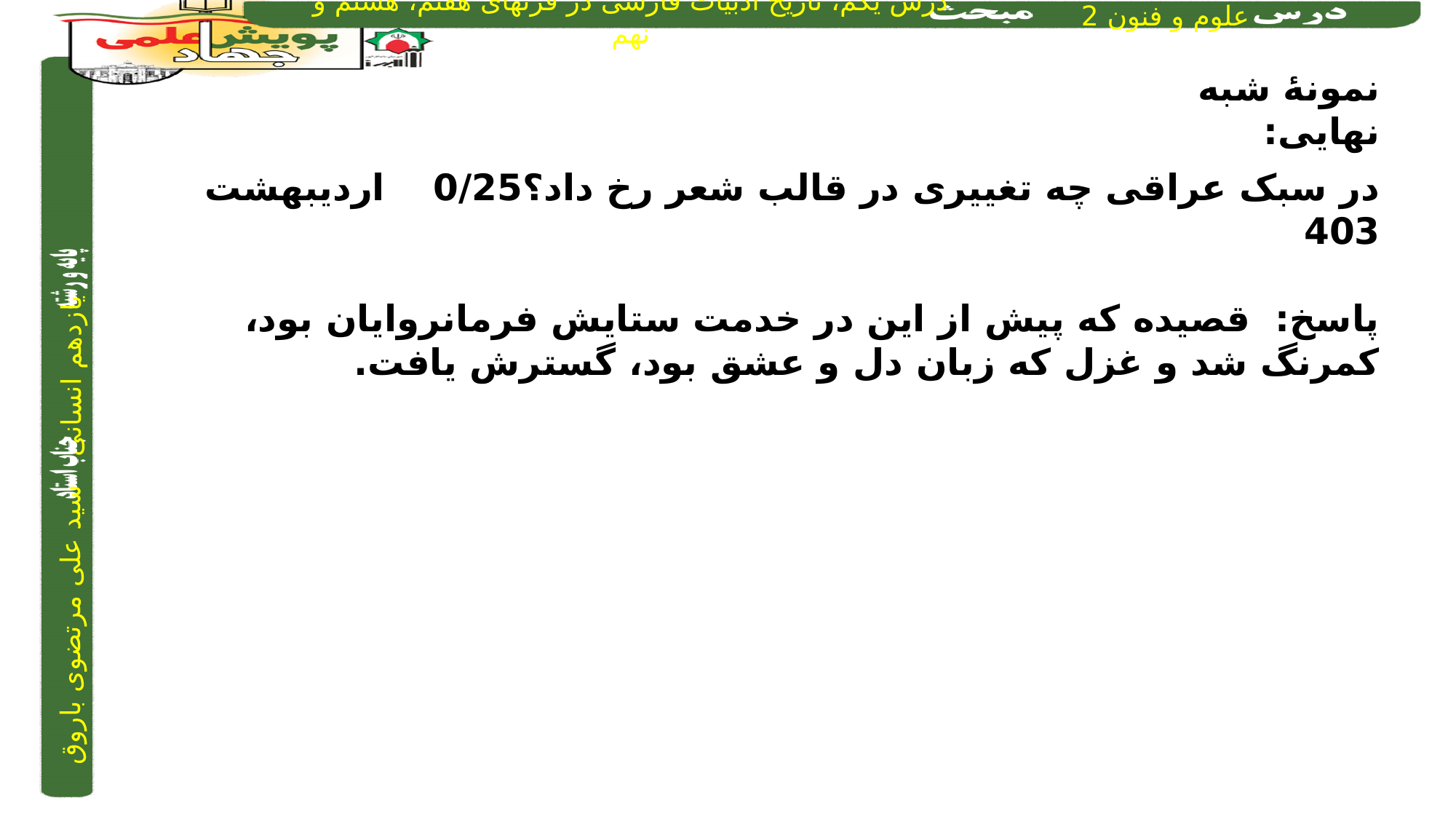

نمونۀ شبه نهایی:
در سبک عراقی چه تغییری در قالب شعر رخ داد؟0/25		 اردیبهشت 403

پاسخ:  قصیده که پیش از این در خدمت ستایش فرمانروایان بود، کمرنگ شد و غزل که زبان دل و عشق بود، گسترش یافت.